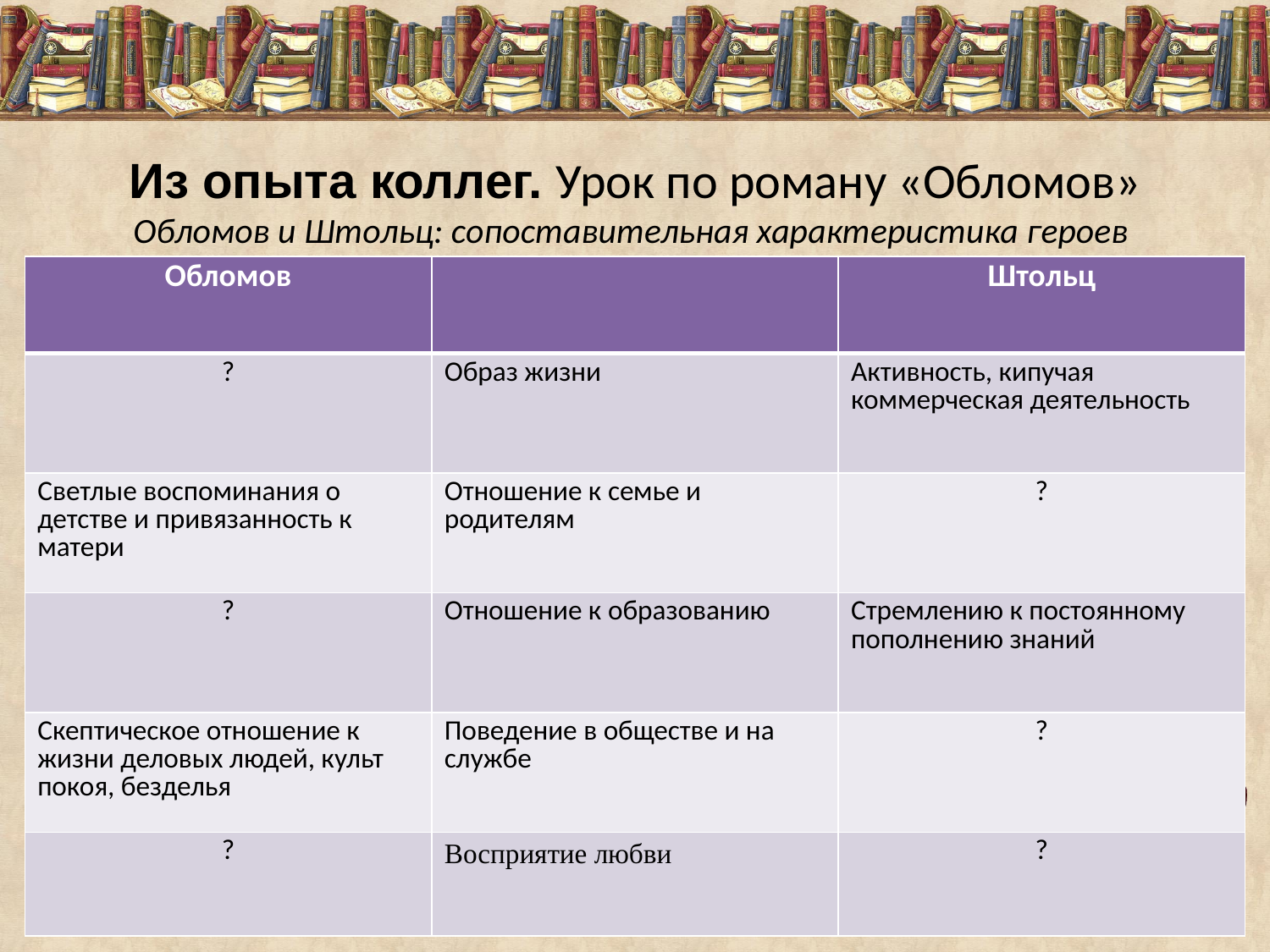

# Из опыта коллег. Урок по роману «Обломов» Обломов и Штольц: сопоставительная характеристика героев

| Обломов |  | Штольц |
| --- | --- | --- |
| ? | Образ жизни | Активность, кипучая коммерческая деятельность |
| Светлые воспоминания о детстве и привязанность к матери | Отношение к семье и родителям | ? |
| ? | Отношение к образованию | Стремлению к постоянному пополнению знаний |
| Скептическое отношение к жизни деловых людей, культ покоя, безделья | Поведение в обществе и на службе | ? |
| ? | Восприятие любви | ? |